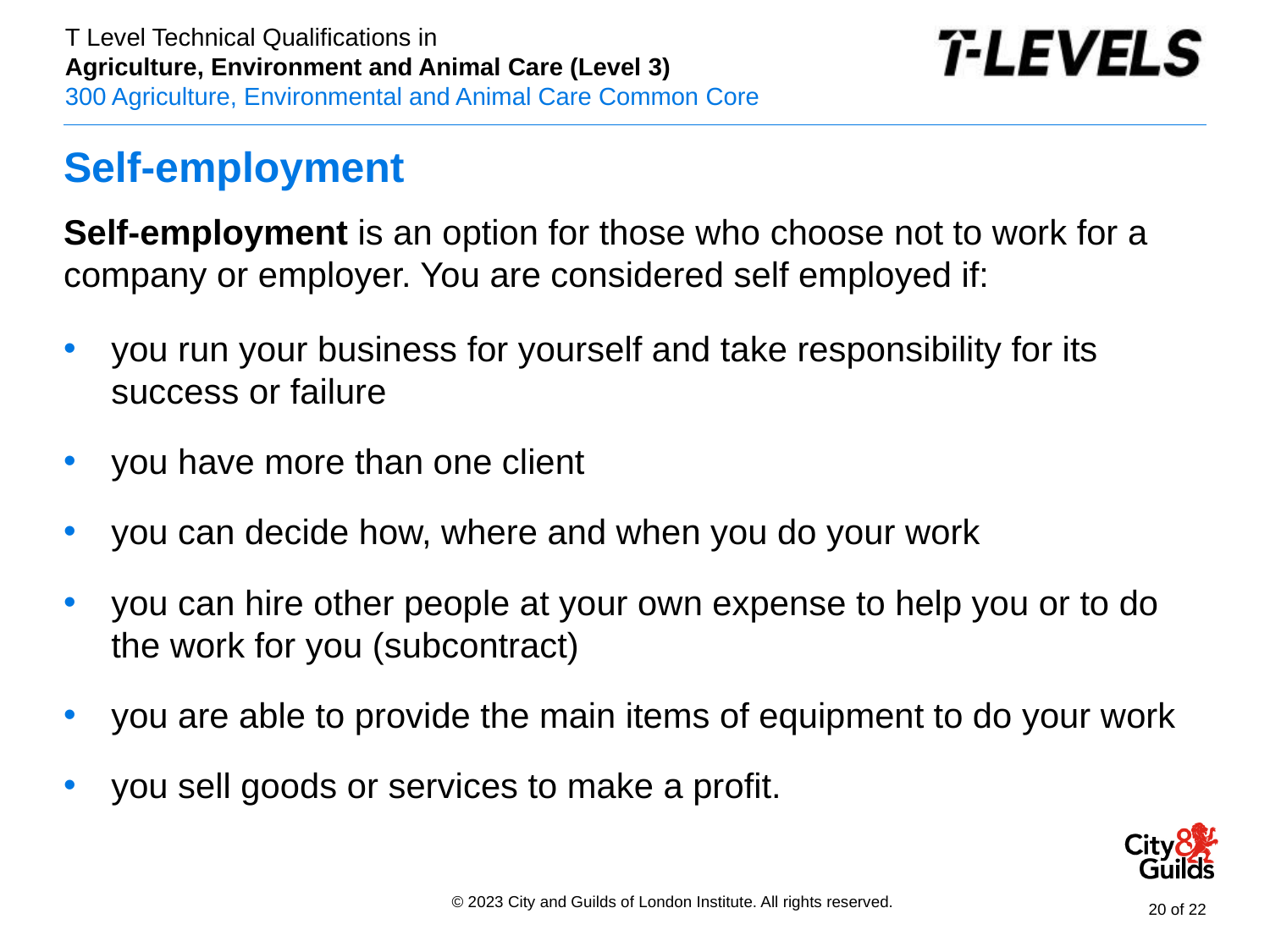

# Self-employment
Self-employment is an option for those who choose not to work for a company or employer. You are considered self employed if:
you run your business for yourself and take responsibility for its success or failure
you have more than one client
you can decide how, where and when you do your work
you can hire other people at your own expense to help you or to do the work for you (subcontract)
you are able to provide the main items of equipment to do your work
you sell goods or services to make a profit.